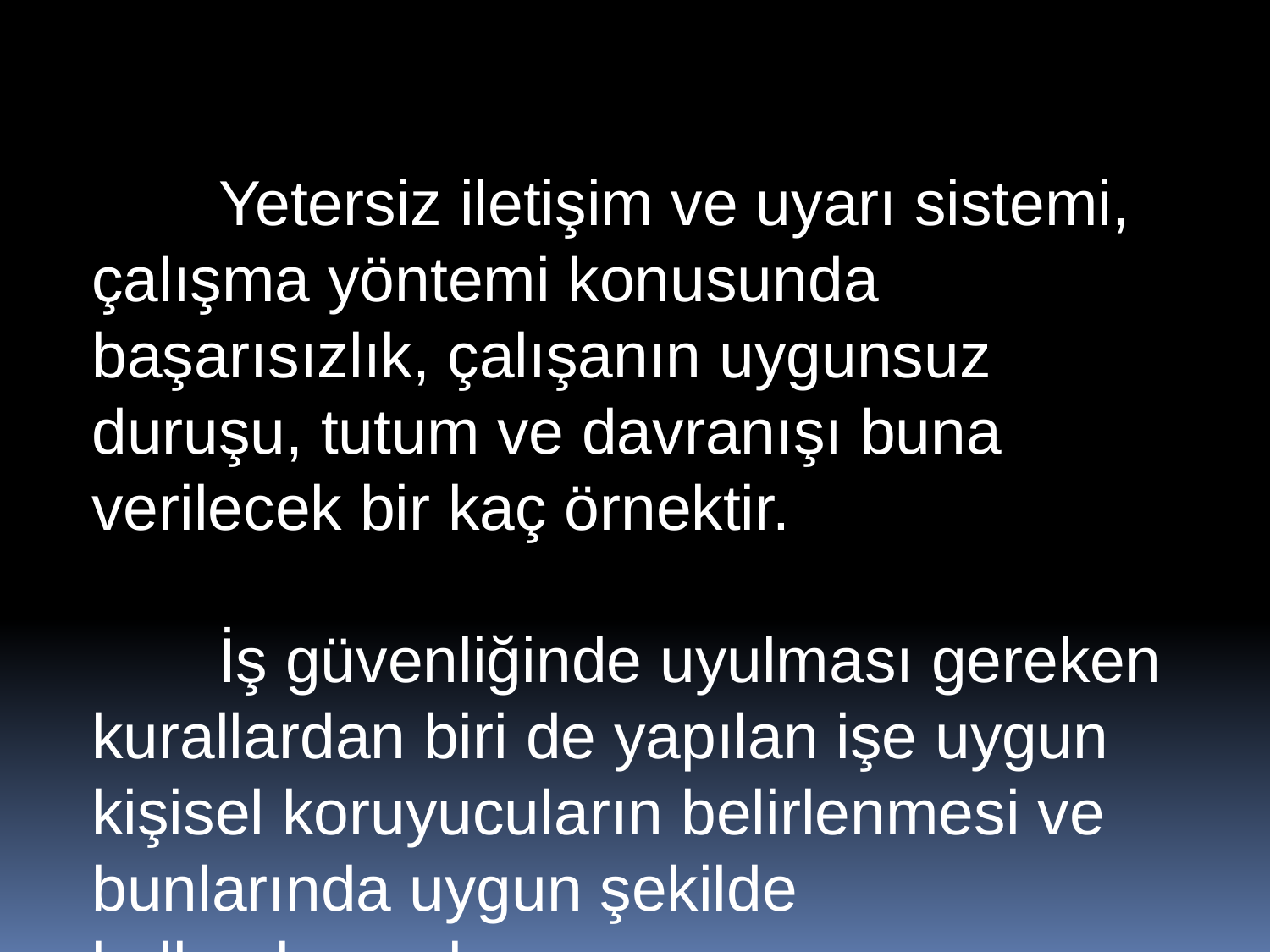

Yetersiz iletişim ve uyarı sistemi, çalışma yöntemi konusunda başarısızlık, çalışanın uygunsuz duruşu, tutum ve davranışı buna verilecek bir kaç örnektir.

	İş güvenliğinde uyulması gereken kurallardan biri de yapılan işe uygun kişisel koruyucuların belirlenmesi ve bunlarında uygun şekilde kullanılmasıdır.